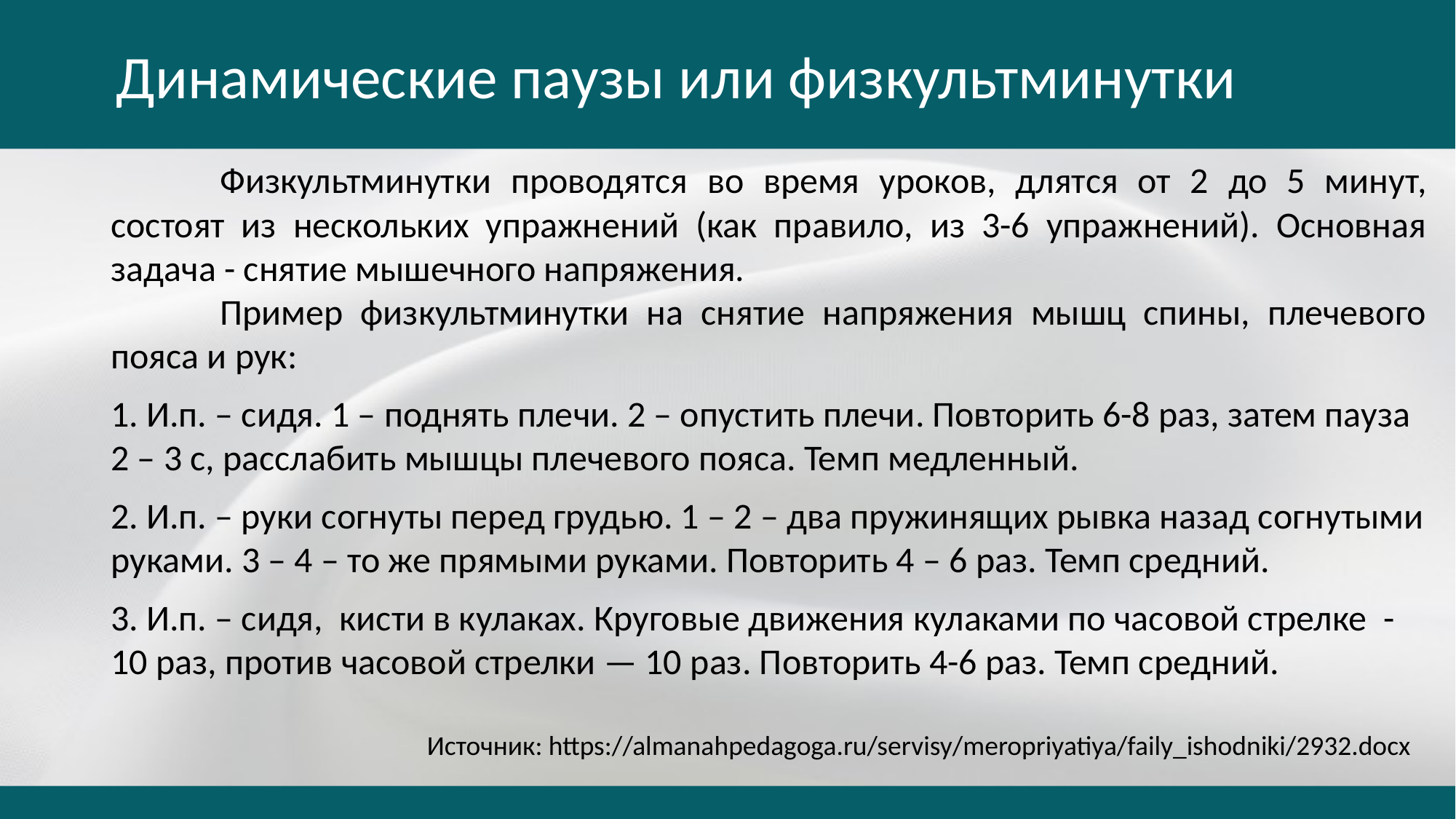

# Динамические паузы или физкультминутки

	Физкультминутки проводятся во время уроков, длятся от 2 до 5 минут, состоят из нескольких упражнений (как правило, из 3-6 упражнений). Основная задача - снятие мышечного напряжения.
	Пример физкультминутки на снятие напряжения мышц спины, плечевого пояса и рук:

1. И.п. – сидя. 1 – поднять плечи. 2 – опустить плечи. Повторить 6-8 раз, затем пауза 2 – 3 с, расслабить мышцы плечевого пояса. Темп медленный.

2. И.п. – руки согнуты перед грудью. 1 – 2 – два пружинящих рывка назад согнутыми руками. 3 – 4 – то же прямыми руками. Повторить 4 – 6 раз. Темп средний.

3. И.п. – сидя,  кисти в кулаках. Круговые движения кулаками по часовой стрелке  - 10 раз, против часовой стрелки — 10 раз. Повторить 4-6 раз. Темп средний.

Источник: https://almanahpedagoga.ru/servisy/meropriyatiya/faily_ishodniki/2932.docx